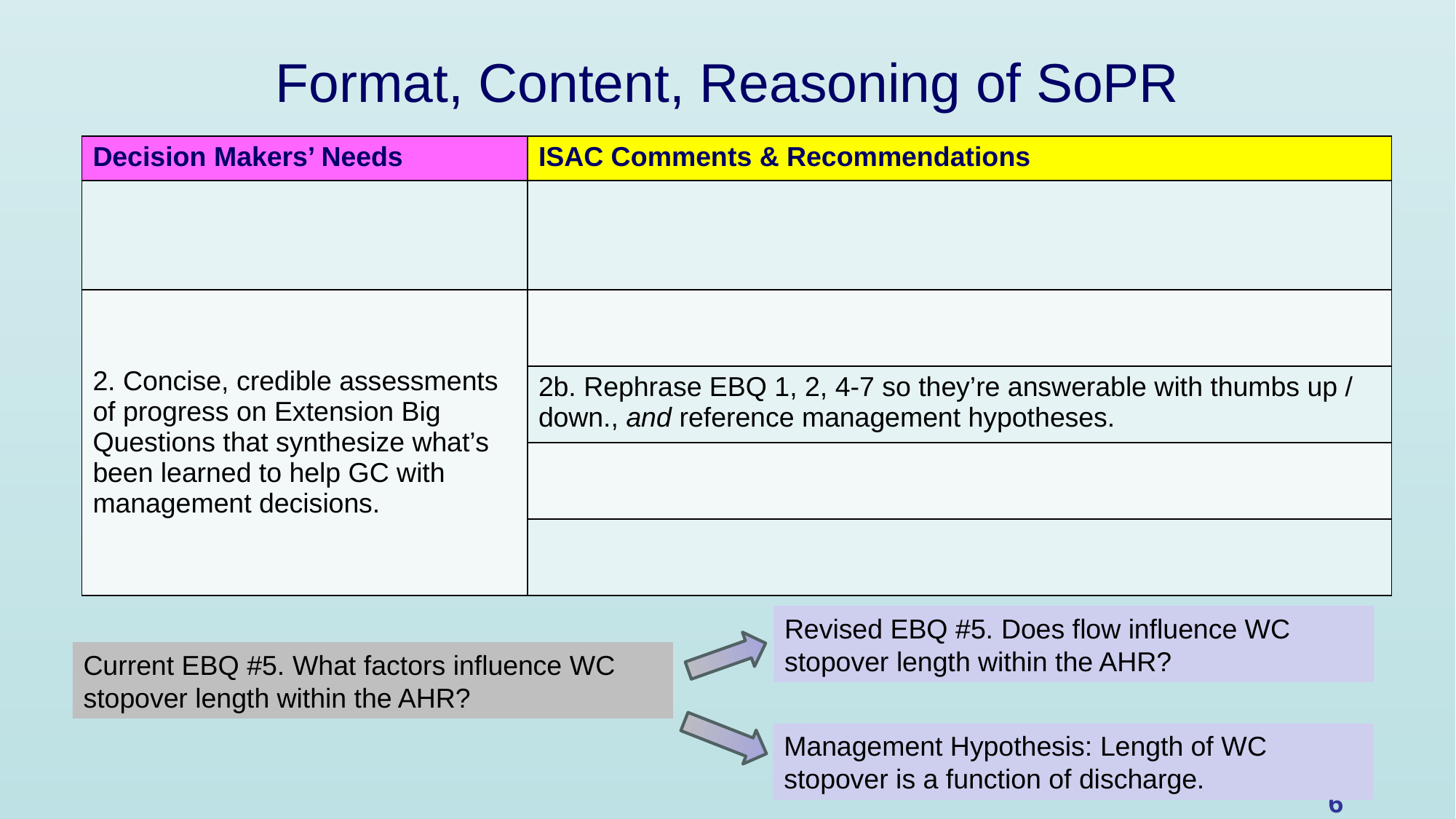

# Format, Content, Reasoning of SoPR
| Decision Makers’ Needs | ISAC Comments & Recommendations |
| --- | --- |
|  |  |
| 2. Concise, credible assessments of progress on Extension Big Questions that synthesize what’s been learned to help GC with management decisions. |  |
|  | 2b. Rephrase EBQ 1, 2, 4-7 so they’re answerable with thumbs up / down., and reference management hypotheses. |
|  |  |
|  |  |
Revised EBQ #5. Does flow influence WC stopover length within the AHR?

Current EBQ #5. What factors influence WC stopover length within the AHR?

Management Hypothesis: Length of WC stopover is a function of discharge.